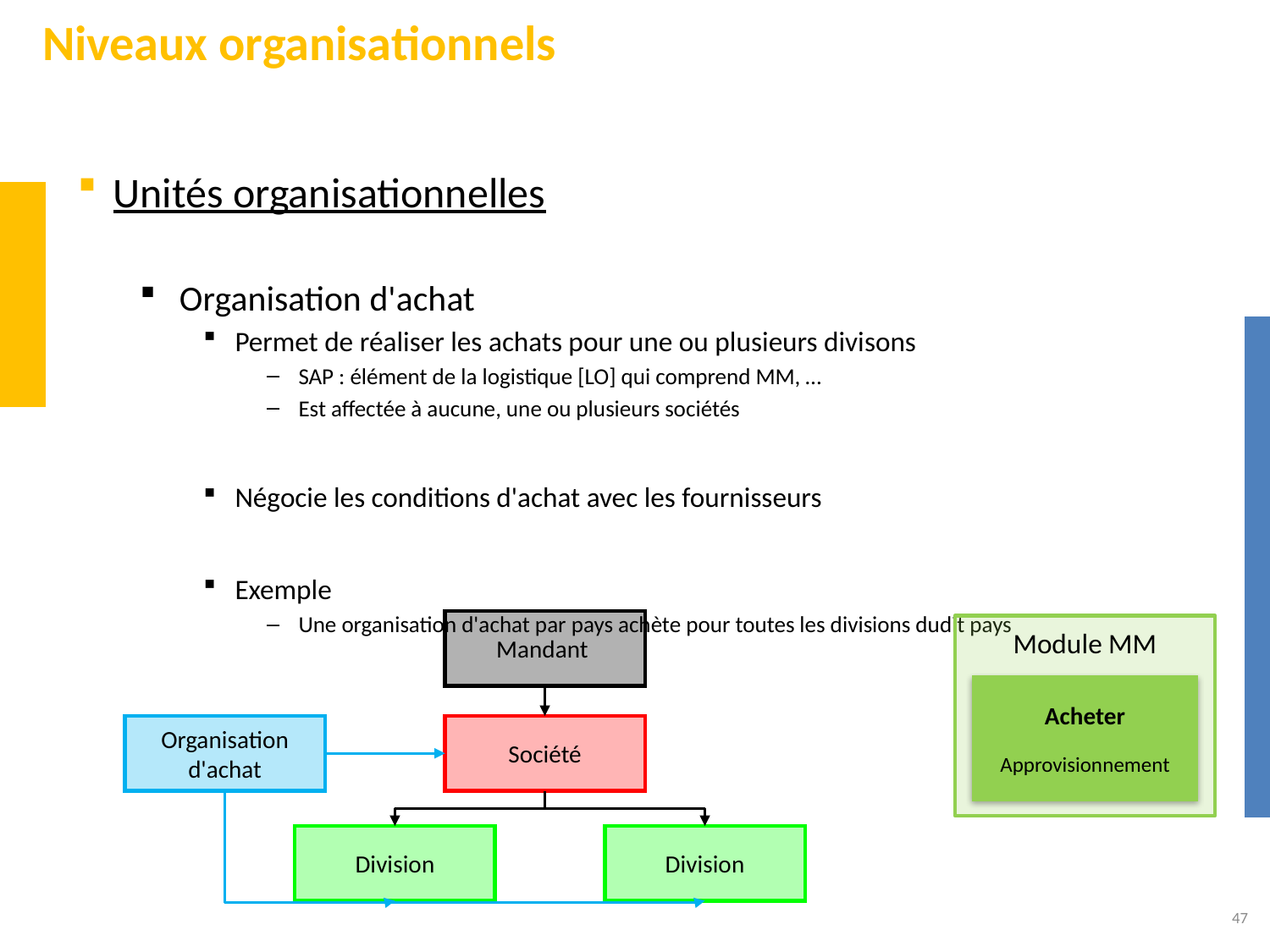

# Niveaux organisationnels
Unités organisationnelles

Organisation d'achat
Permet de réaliser les achats pour une ou plusieurs divisons
SAP : élément de la logistique [LO] qui comprend MM, …
Est affectée à aucune, une ou plusieurs sociétés

Négocie les conditions d'achat avec les fournisseurs

Exemple
Une organisation d'achat par pays achète pour toutes les divisions dudit pays

Mandant
Module MM
Acheter

Approvisionnement
Organisation
d'achat
Société
Division
Division
47